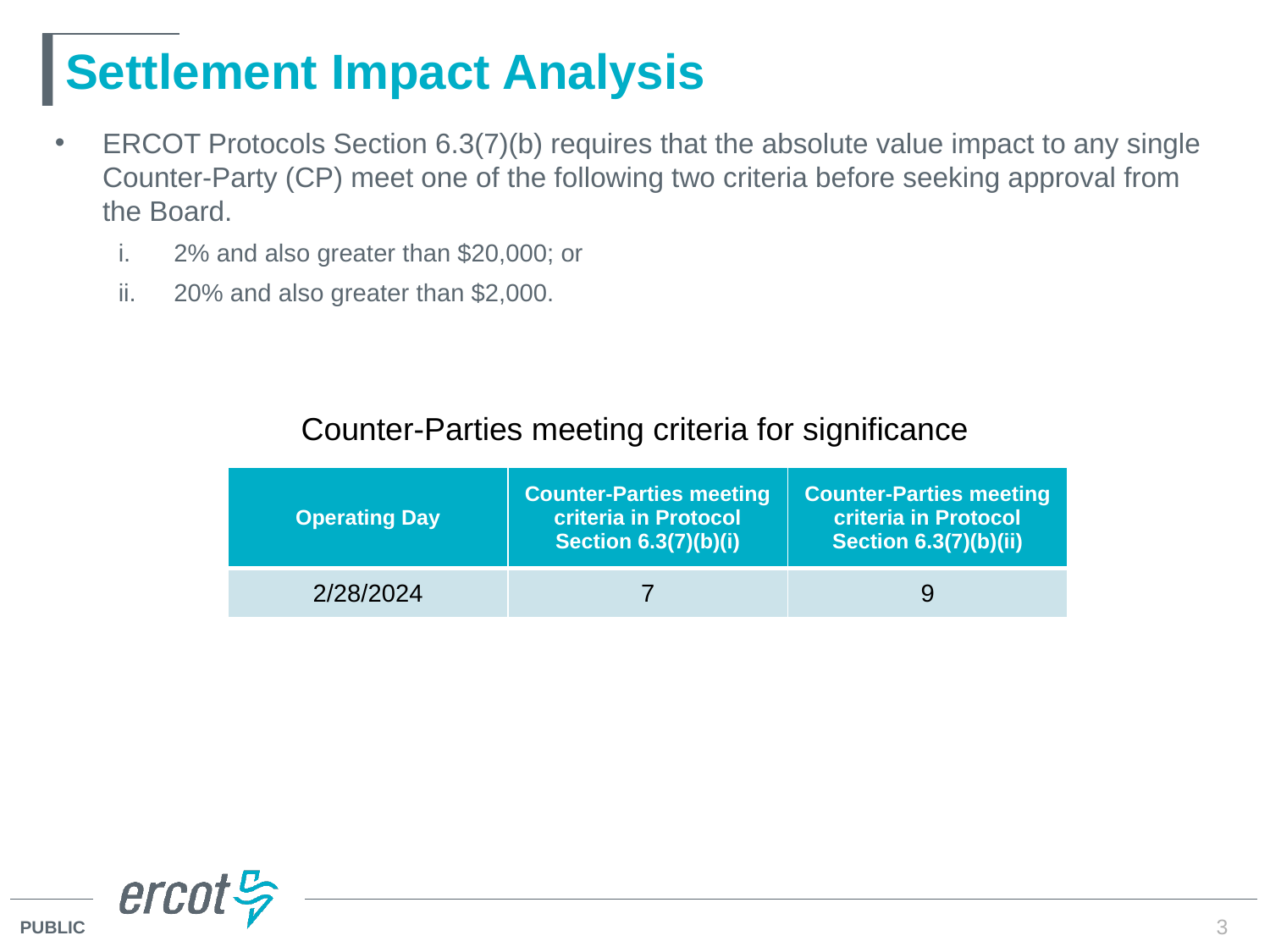

# Settlement Impact Analysis
ERCOT Protocols Section 6.3(7)(b) requires that the absolute value impact to any single Counter-Party (CP) meet one of the following two criteria before seeking approval from the Board.
2% and also greater than $20,000; or
20% and also greater than $2,000.

Counter-Parties meeting criteria for significance

| Operating Day | Counter-Parties meeting criteria in Protocol Section 6.3(7)(b)(i) | Counter-Parties meeting criteria in Protocol Section 6.3(7)(b)(ii) |
| --- | --- | --- |
| 2/28/2024 | 7 | 9 |
3